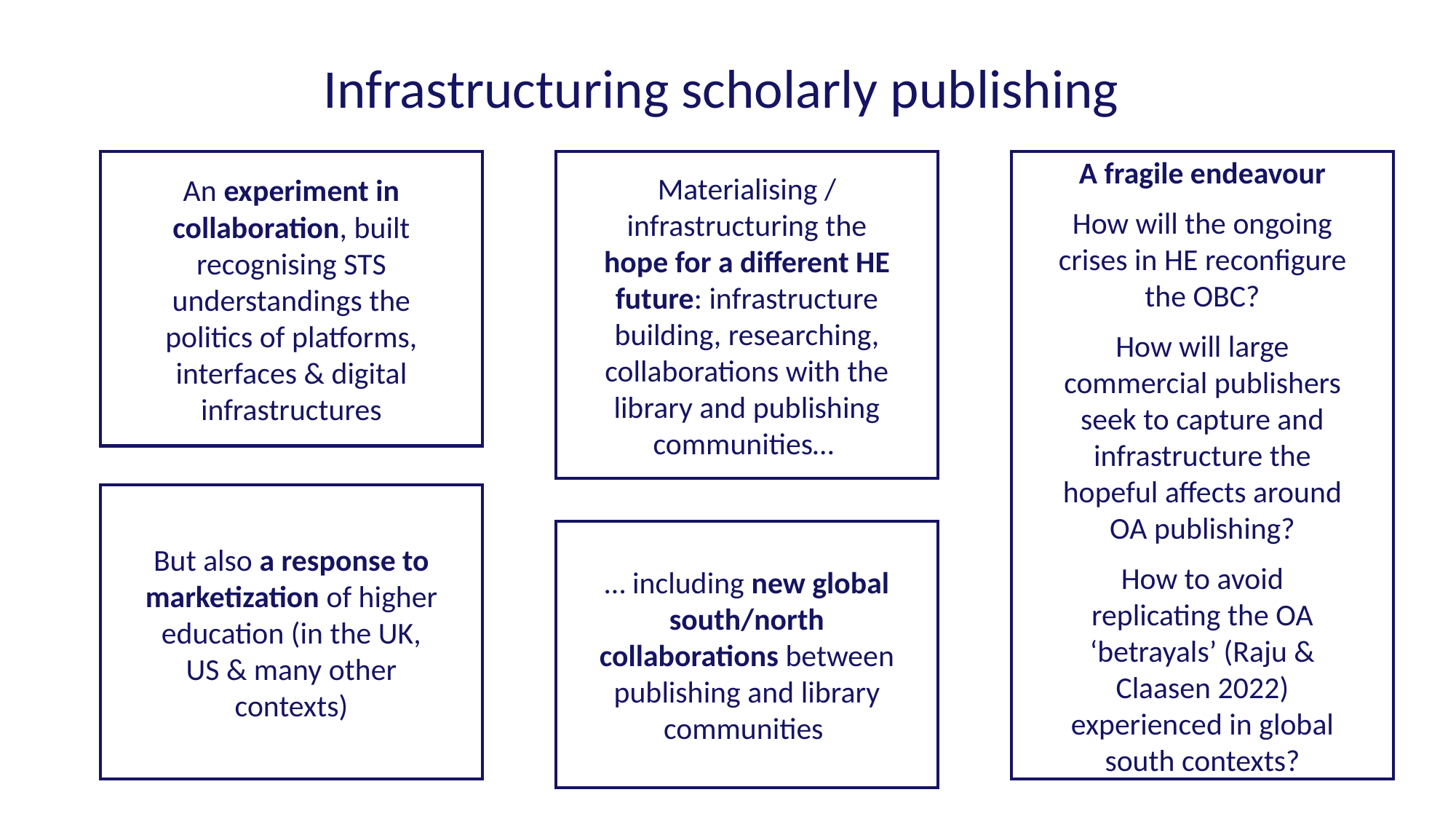

Infrastructuring scholarly publishing
An experiment in collaboration, built recognising STS understandings the politics of platforms, interfaces & digital infrastructures
Materialising / infrastructuring the hope for a different HE future: infrastructure building, researching, collaborations with the library and publishing communities…
A fragile endeavour
How will the ongoing crises in HE reconfigure the OBC?
How will large commercial publishers seek to capture and infrastructure the hopeful affects around OA publishing?
How to avoid replicating the OA ‘betrayals’ (Raju & Claasen 2022) experienced in global south contexts?
But also a response to marketization of higher education (in the UK, US & many other contexts)
… including new global south/north collaborations between publishing and library communities